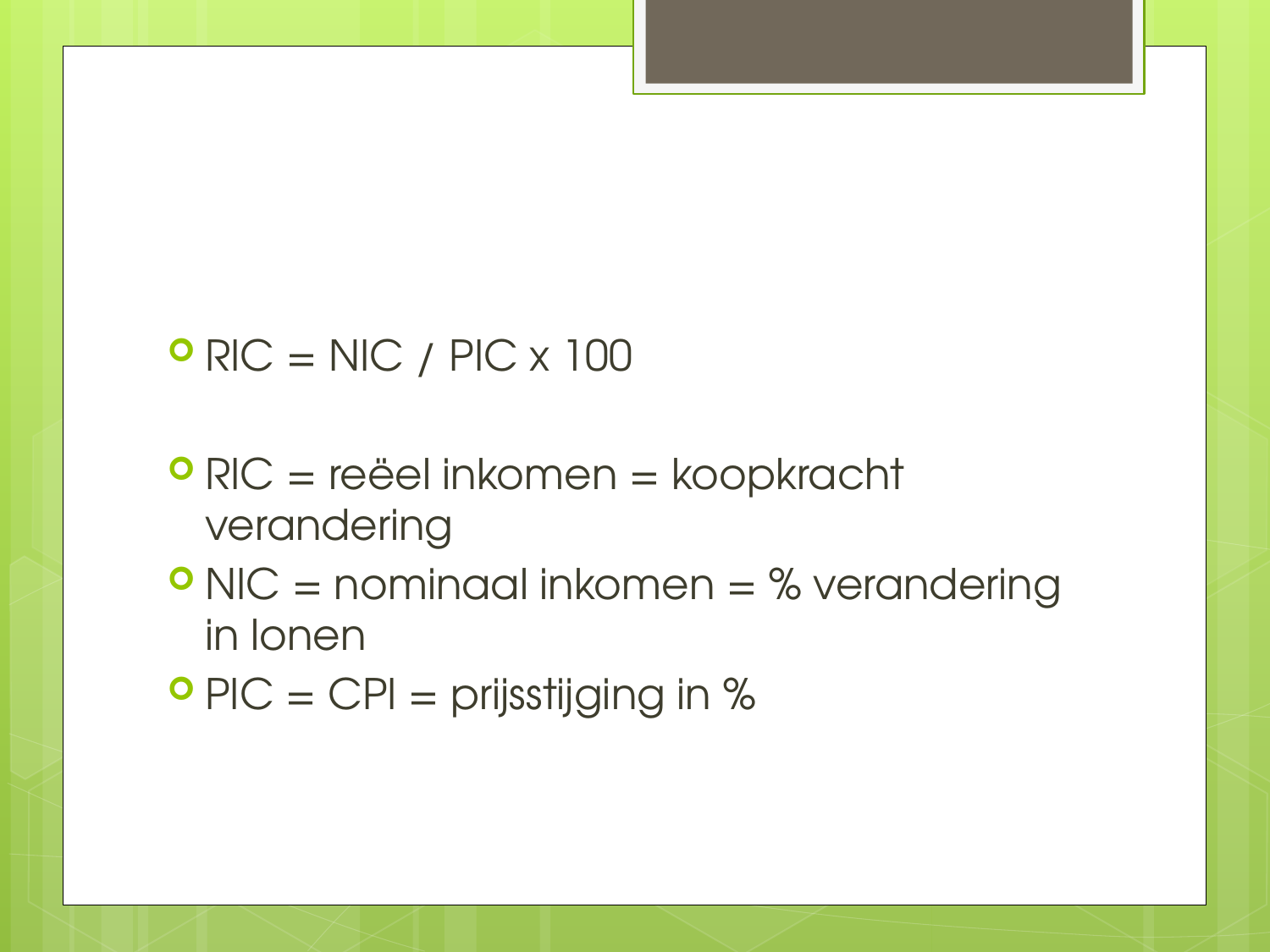

#
RIC = NIC / PIC x 100

RIC = reëel inkomen = koopkracht verandering
NIC = nominaal inkomen = % verandering in lonen
PIC = CPI = prijsstijging in %